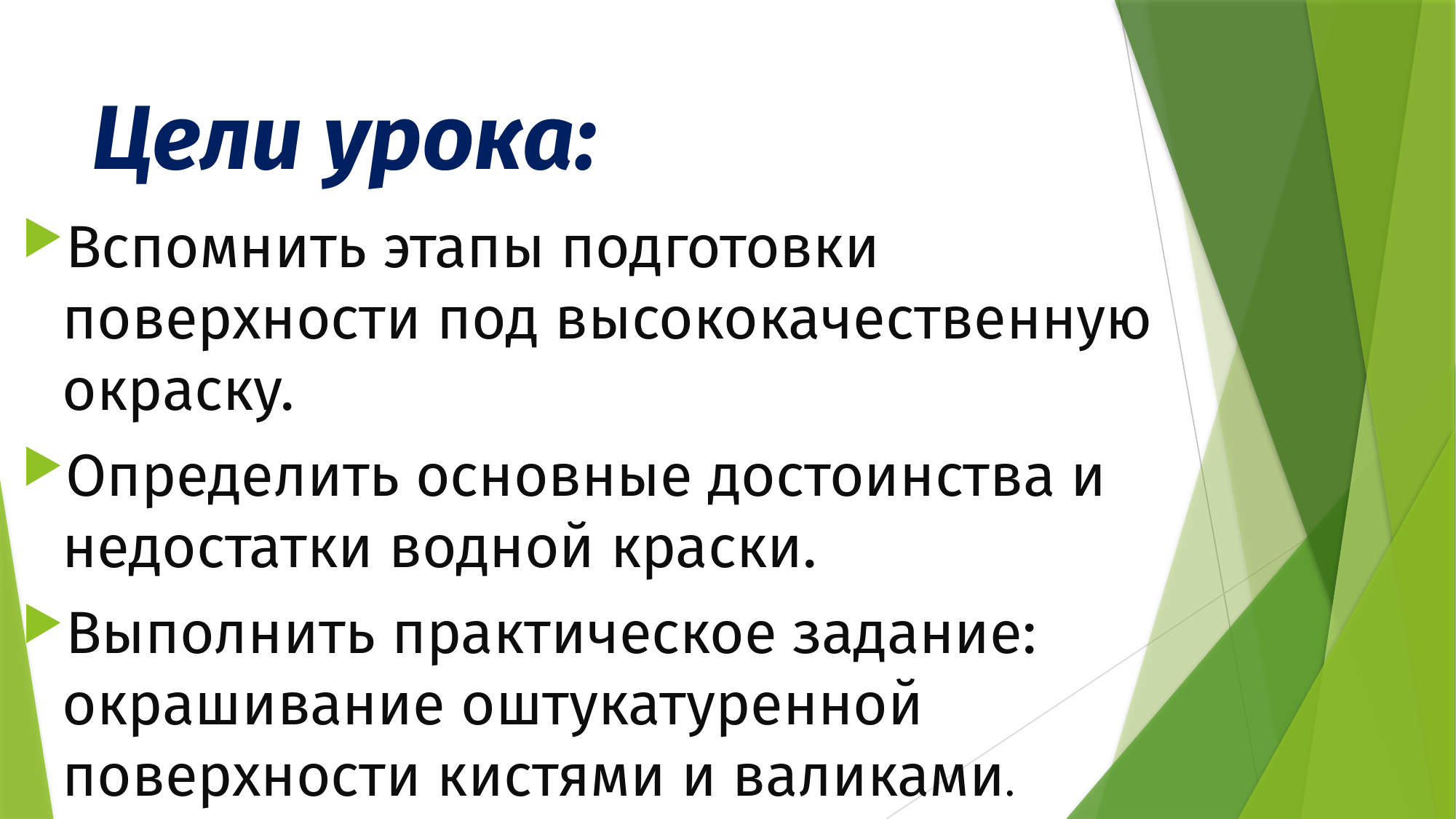

# Цели урока:
Вспомнить этапы подготовки поверхности под высококачественную окраску.
Определить основные достоинства и недостатки водной краски.
Выполнить практическое задание: окрашивание оштукатуренной поверхности кистями и валиками.